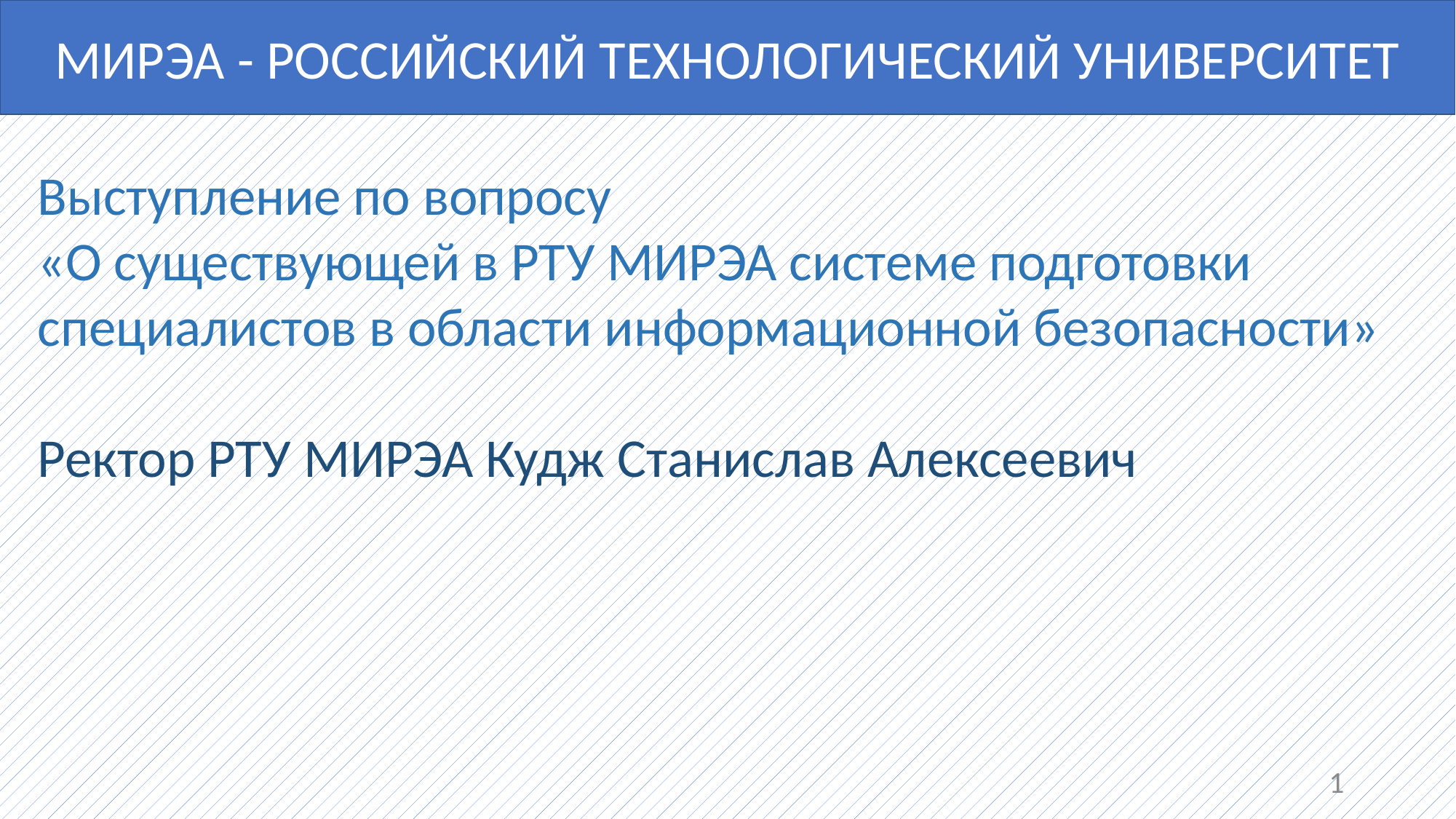

МИРЭА - РОССИЙСКИЙ ТЕХНОЛОГИЧЕСКИЙ УНИВЕРСИТЕТ
Выступление по вопросу
«О существующей в РТУ МИРЭА системе подготовки
специалистов в области информационной безопасности»

Ректор РТУ МИРЭА Кудж Станислав Алексеевич

1